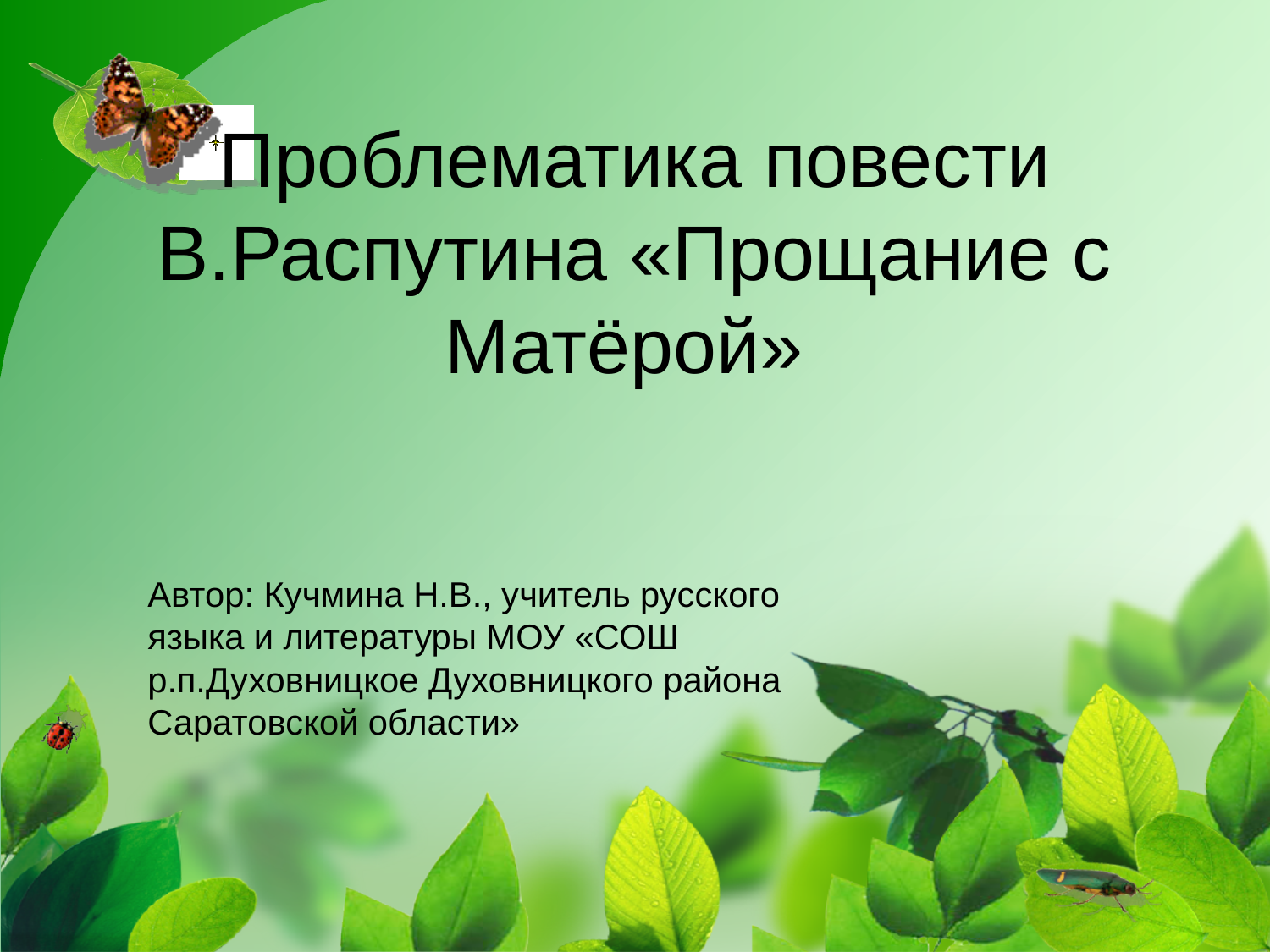

# Проблематика повести В.Распутина «Прощание с Матёрой»
Автор: Кучмина Н.В., учитель русского языка и литературы МОУ «СОШ р.п.Духовницкое Духовницкого района Саратовской области»